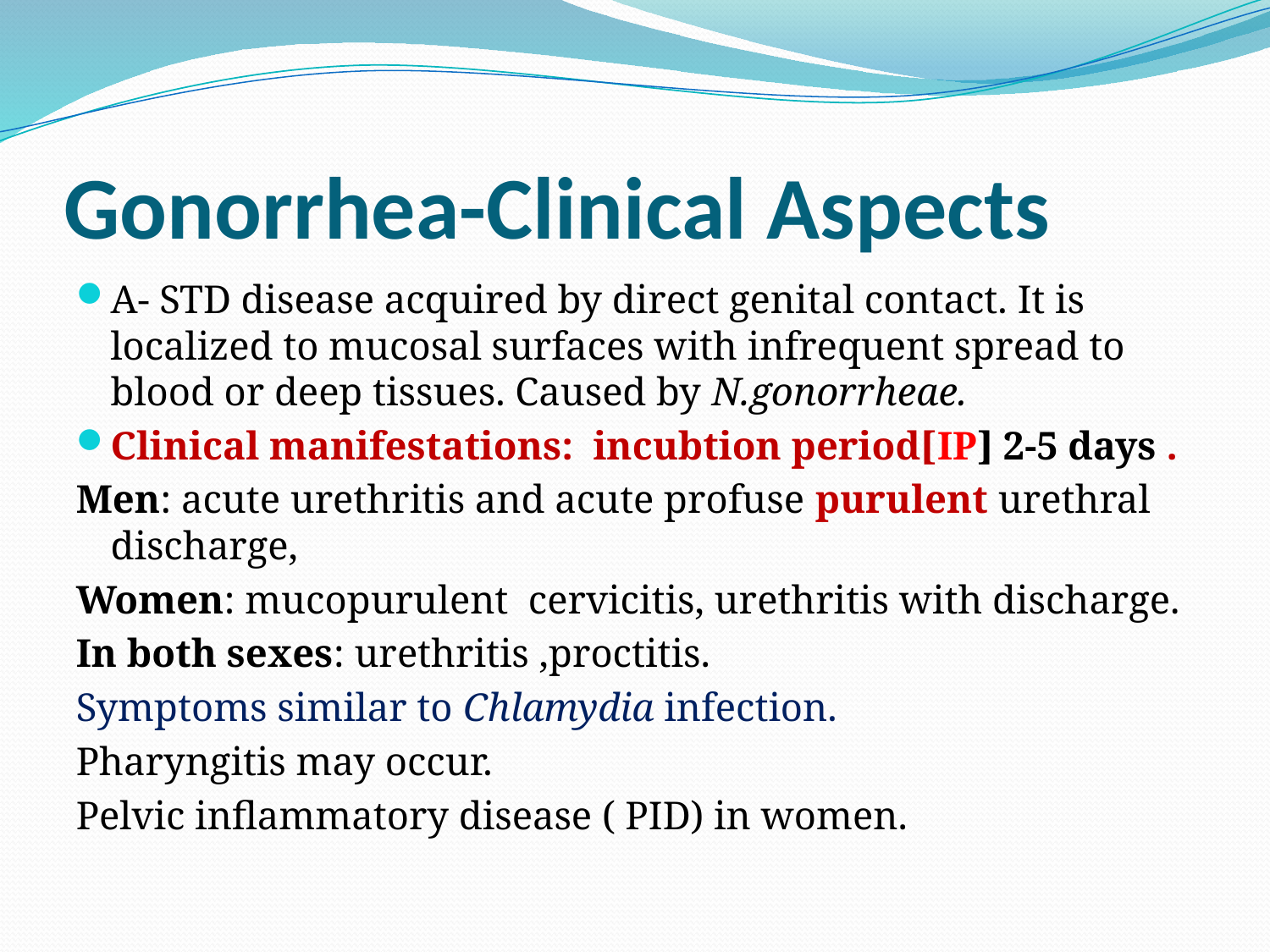

# Gonorrhea-Clinical Aspects
A- STD disease acquired by direct genital contact. It is localized to mucosal surfaces with infrequent spread to blood or deep tissues. Caused by N.gonorrheae.
Clinical manifestations:  incubtion period[IP] 2-5 days .
Men: acute urethritis and acute profuse purulent urethral  discharge,
Women: mucopurulent  cervicitis, urethritis with discharge.
In both sexes: urethritis ,proctitis.
Symptoms similar to Chlamydia infection.
Pharyngitis may occur.
Pelvic inflammatory disease ( PID) in women.